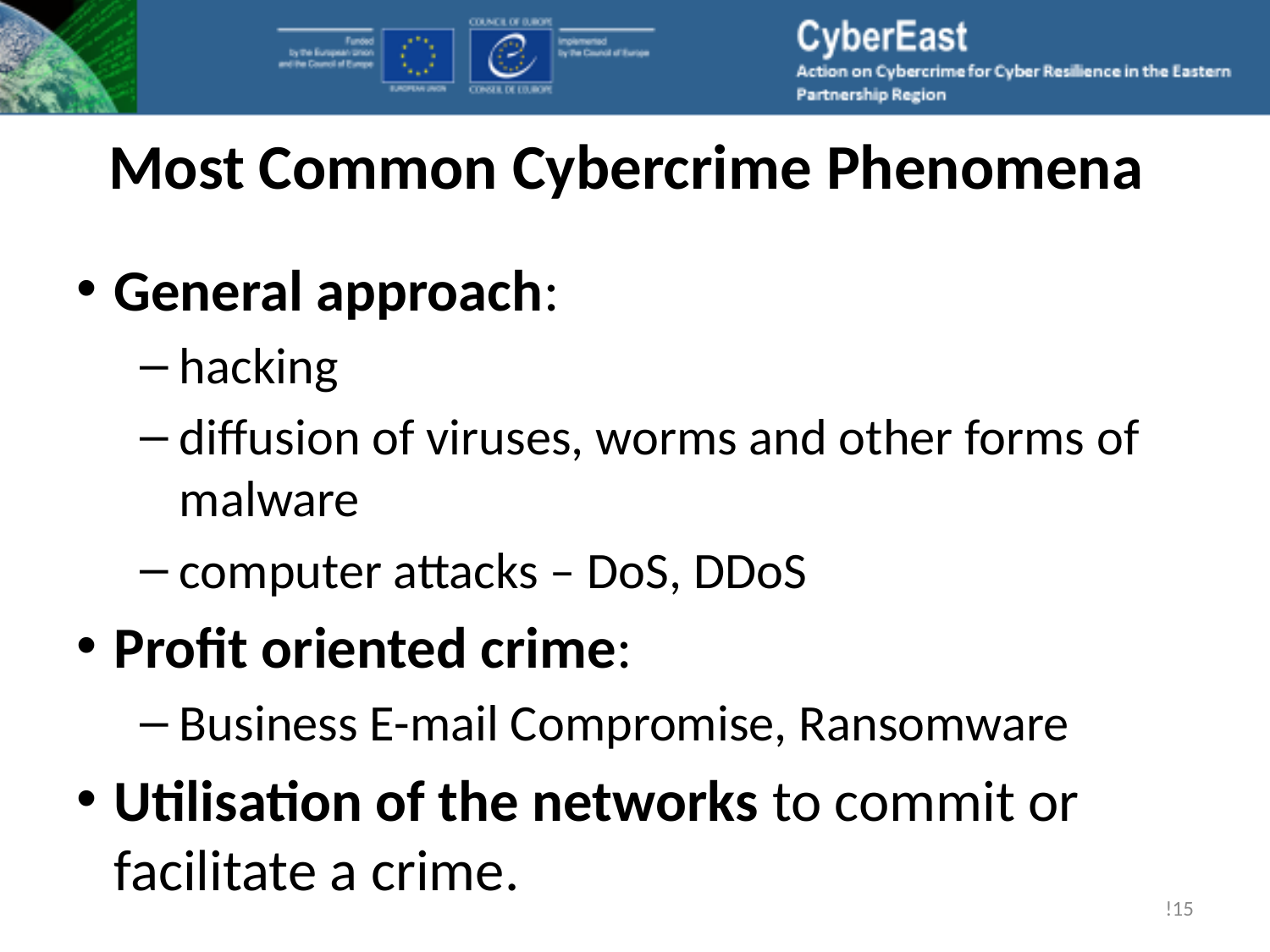

# Most Common Cybercrime Phenomena
General approach:
hacking
diffusion of viruses, worms and other forms of malware
computer attacks – DoS, DDoS
Profit oriented crime:
Business E-mail Compromise, Ransomware
Utilisation of the networks to commit or facilitate a crime.
!15